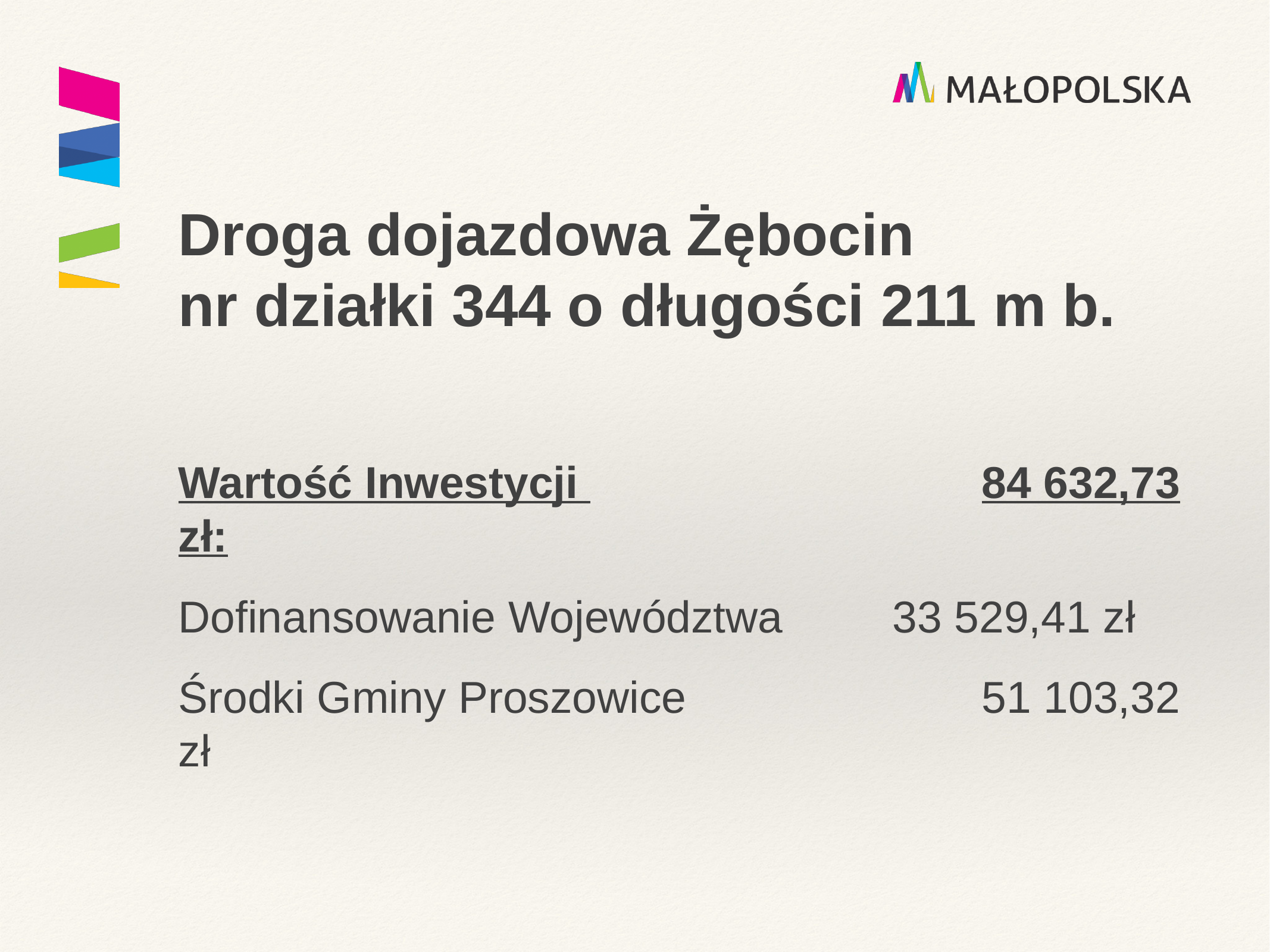

Droga dojazdowa Żębocin
nr działki 344 o długości 211 m b.

Wartość Inwestycji 					84 632,73 zł:
Dofinansowanie Województwa		33 529,41 zł
Środki Gminy Proszowice				51 103,32 zł